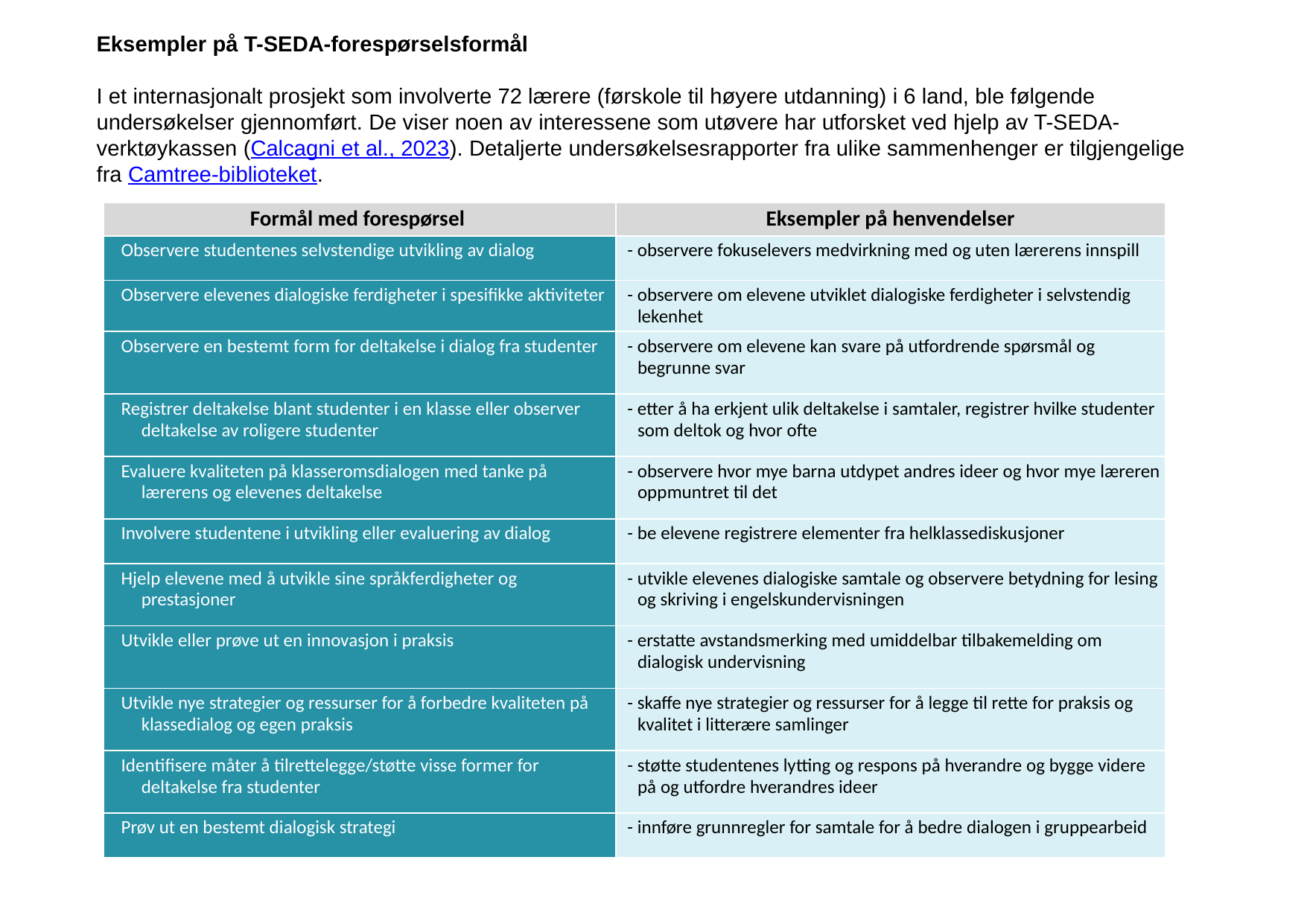

Eksempler på T-SEDA-forespørselsformål

I et internasjonalt prosjekt som involverte 72 lærere (førskole til høyere utdanning) i 6 land, ble følgende undersøkelser gjennomført. De viser noen av interessene som utøvere har utforsket ved hjelp av T-SEDA-verktøykassen (Calcagni et al., 2023). Detaljerte undersøkelsesrapporter fra ulike sammenhenger er tilgjengelige fra Camtree-biblioteket.
| Formål med forespørsel | Eksempler på henvendelser |
| --- | --- |
| Observere studentenes selvstendige utvikling av dialog | - observere fokuselevers medvirkning med og uten lærerens innspill |
| Observere elevenes dialogiske ferdigheter i spesifikke aktiviteter | - observere om elevene utviklet dialogiske ferdigheter i selvstendig lekenhet |
| Observere en bestemt form for deltakelse i dialog fra studenter | - observere om elevene kan svare på utfordrende spørsmål og begrunne svar |
| Registrer deltakelse blant studenter i en klasse eller observer deltakelse av roligere studenter | - etter å ha erkjent ulik deltakelse i samtaler, registrer hvilke studenter som deltok og hvor ofte |
| Evaluere kvaliteten på klasseromsdialogen med tanke på lærerens og elevenes deltakelse | - observere hvor mye barna utdypet andres ideer og hvor mye læreren oppmuntret til det |
| Involvere studentene i utvikling eller evaluering av dialog | - be elevene registrere elementer fra helklassediskusjoner |
| Hjelp elevene med å utvikle sine språkferdigheter og prestasjoner | - utvikle elevenes dialogiske samtale og observere betydning for lesing og skriving i engelskundervisningen |
| Utvikle eller prøve ut en innovasjon i praksis | - erstatte avstandsmerking med umiddelbar tilbakemelding om dialogisk undervisning |
| Utvikle nye strategier og ressurser for å forbedre kvaliteten på klassedialog og egen praksis | - skaffe nye strategier og ressurser for å legge til rette for praksis og kvalitet i litterære samlinger |
| Identifisere måter å tilrettelegge/støtte visse former for deltakelse fra studenter | - støtte studentenes lytting og respons på hverandre og bygge videre på og utfordre hverandres ideer |
| Prøv ut en bestemt dialogisk strategi | - innføre grunnregler for samtale for å bedre dialogen i gruppearbeid |